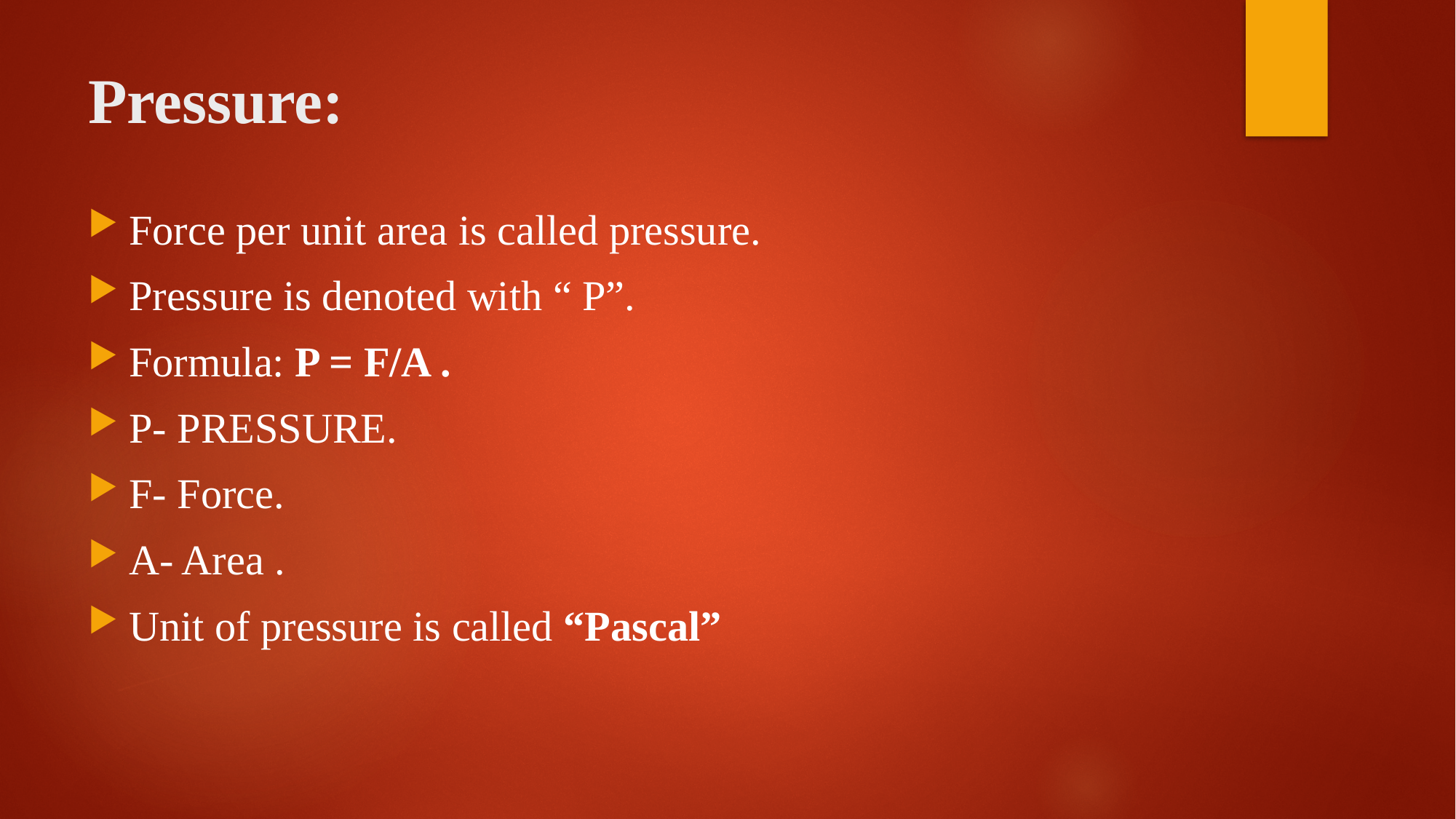

# Pressure:
Force per unit area is called pressure.
Pressure is denoted with “ P”.
Formula: P = F/A .
P- PRESSURE.
F- Force.
A- Area .
Unit of pressure is called “Pascal”